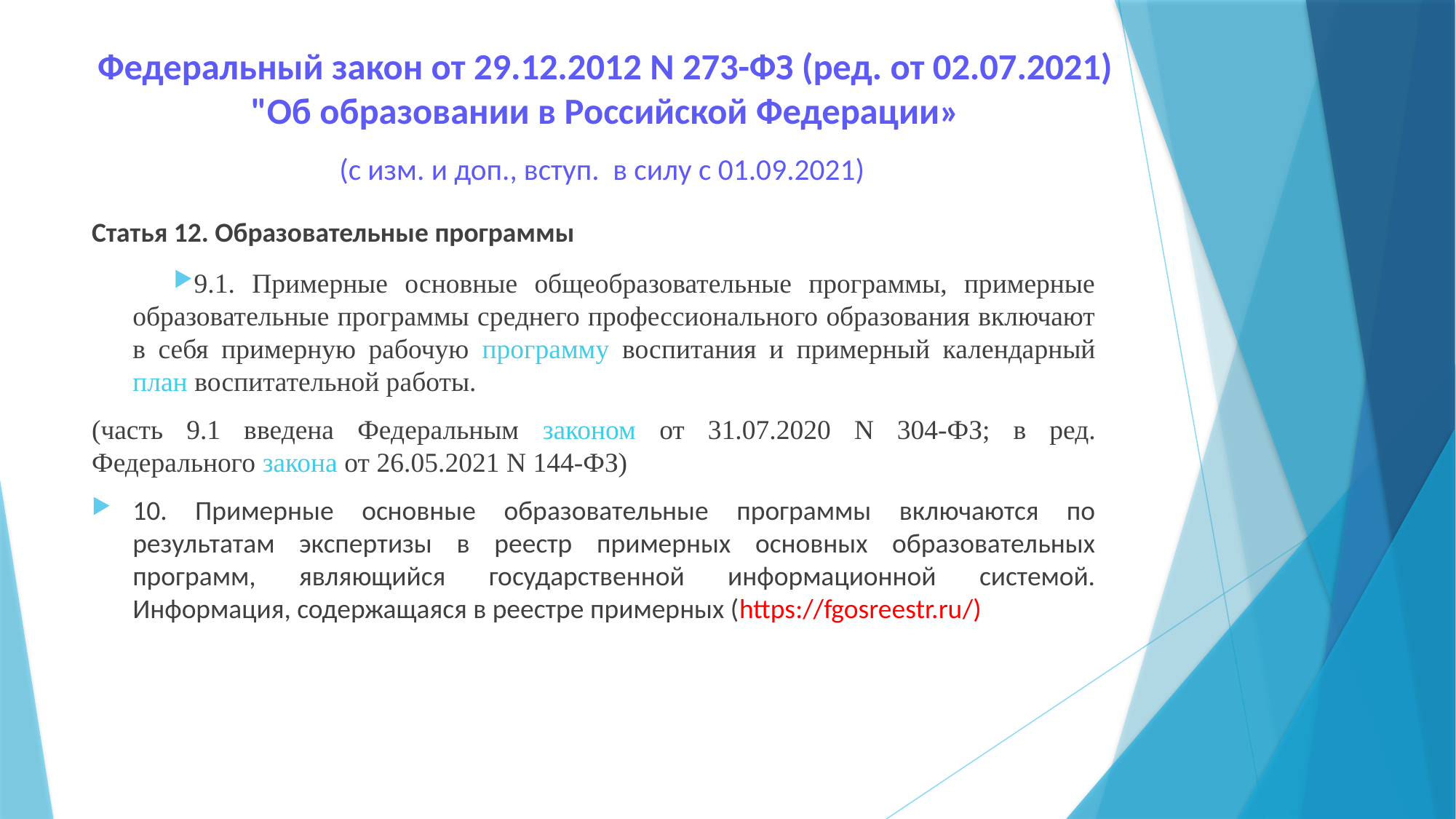

# Федеральный закон от 29.12.2012 N 273-ФЗ (ред. от 02.07.2021) "Об образовании в Российской Федерации» (с изм. и доп., вступ.  в силу с 01.09.2021)
Статья 12. Образовательные программы
9.1. Примерные основные общеобразовательные программы, примерные образовательные программы среднего профессионального образования включают в себя примерную рабочую программу воспитания и примерный календарный план воспитательной работы.
(часть 9.1 введена Федеральным законом от 31.07.2020 N 304-ФЗ; в ред. Федерального закона от 26.05.2021 N 144-ФЗ)
10. Примерные основные образовательные программы включаются по результатам экспертизы в реестр примерных основных образовательных программ, являющийся государственной информационной системой. Информация, содержащаяся в реестре примерных (https://fgosreestr.ru/)